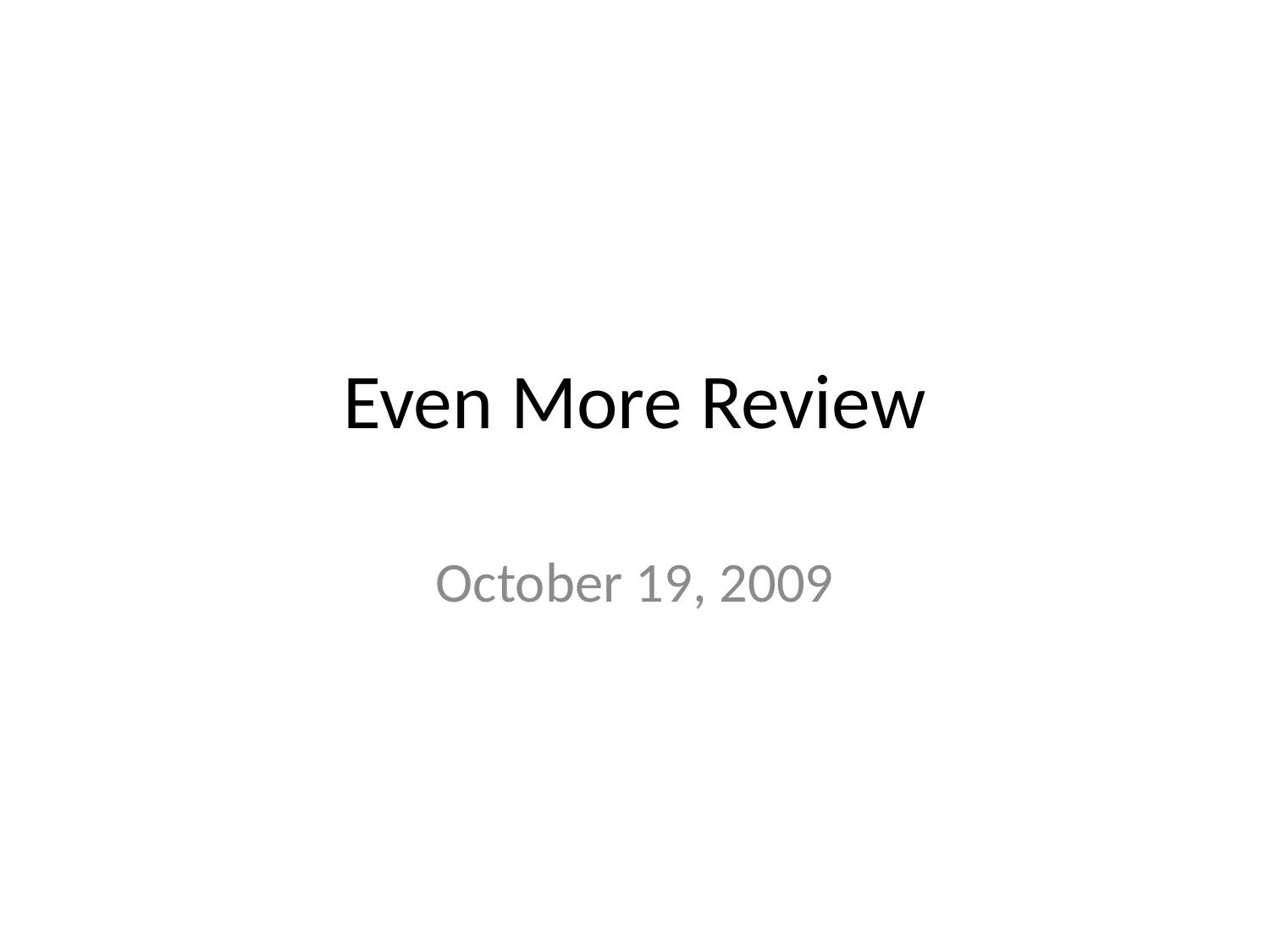

# Even More Review
October 19, 2009